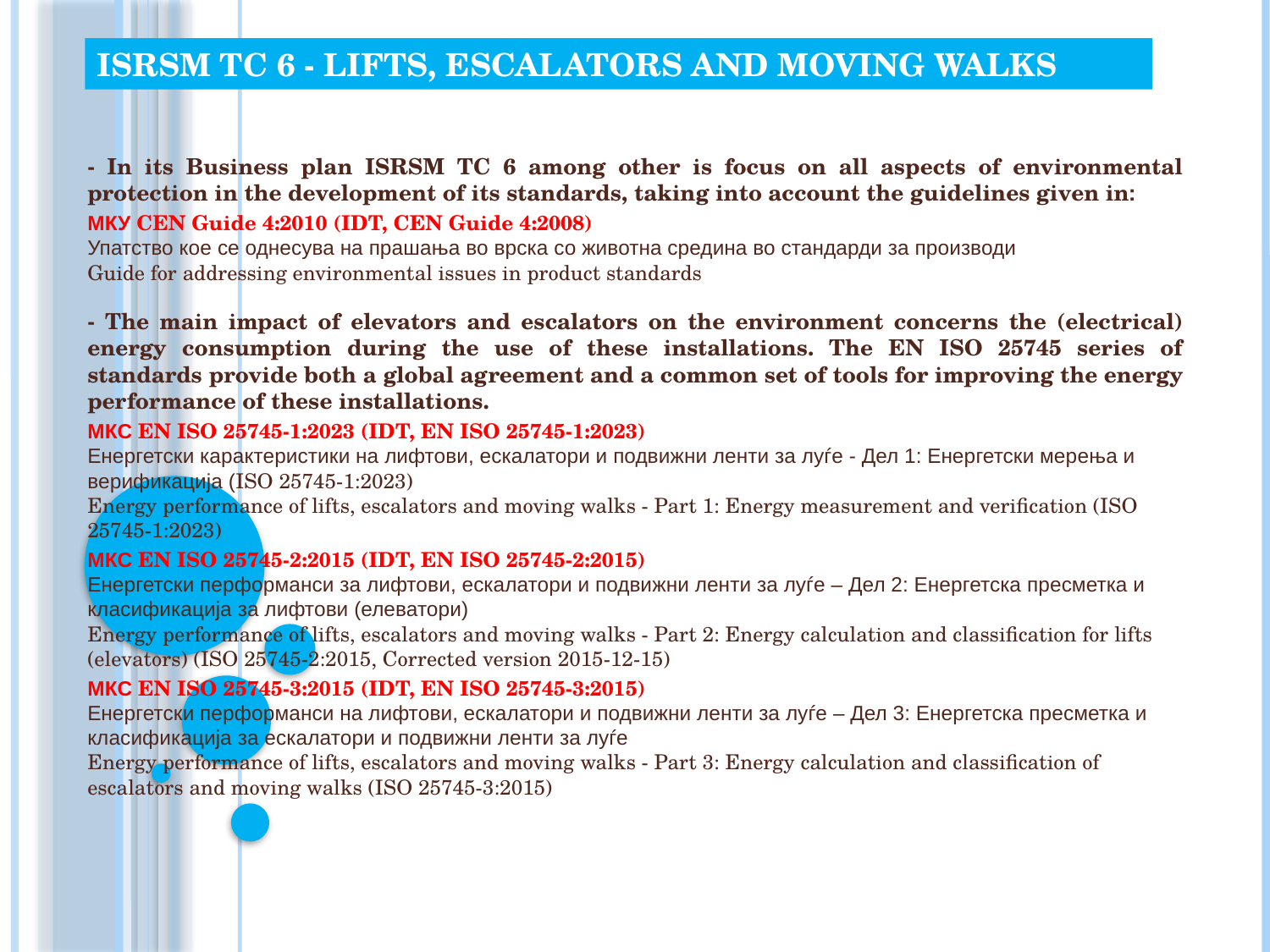

ISRSM TC 6 - Lifts, escalators and moving walks
- In its Business plan ISRSM TC 6 among other is focus on all aspects of environmental protection in the development of its standards, taking into account the guidelines given in:
МКУ CEN Guide 4:2010 (IDT, CEN Guide 4:2008)
Упатство кое се однесува на прашања во врска со животна средина во стандарди за производи
Guide for addressing environmental issues in product standards

- The main impact of elevators and escalators on the environment concerns the (electrical) energy consumption during the use of these installations. The EN ISO 25745 series of standards provide both a global agreement and a common set of tools for improving the energy performance of these installations.
МКС EN ISO 25745-1:2023 (IDT, EN ISO 25745-1:2023)
Енергетски карактеристики на лифтови, ескалатори и подвижни ленти за луѓе - Дел 1: Енергетски мерења и верификација (ISO 25745-1:2023)
Energy performance of lifts, escalators and moving walks - Part 1: Energy measurement and verification (ISO 25745-1:2023)
МКС EN ISO 25745-2:2015 (IDT, EN ISO 25745-2:2015)
Енергетски перформанси за лифтови, ескалатори и подвижни ленти за луѓе – Дел 2: Енергетска пресметка и класификација за лифтови (елеватори)
Energy performance of lifts, escalators and moving walks - Part 2: Energy calculation and classification for lifts (elevators) (ISO 25745-2:2015, Corrected version 2015-12-15)
МКС EN ISO 25745-3:2015 (IDT, EN ISO 25745-3:2015)
Енергетски перформанси на лифтови, ескалатори и подвижни ленти за луѓе – Дел 3: Енергетска пресметка и класификација за ескалатори и подвижни ленти за луѓе
Energy performance of lifts, escalators and moving walks - Part 3: Energy calculation and classification of escalators and moving walks (ISO 25745-3:2015)